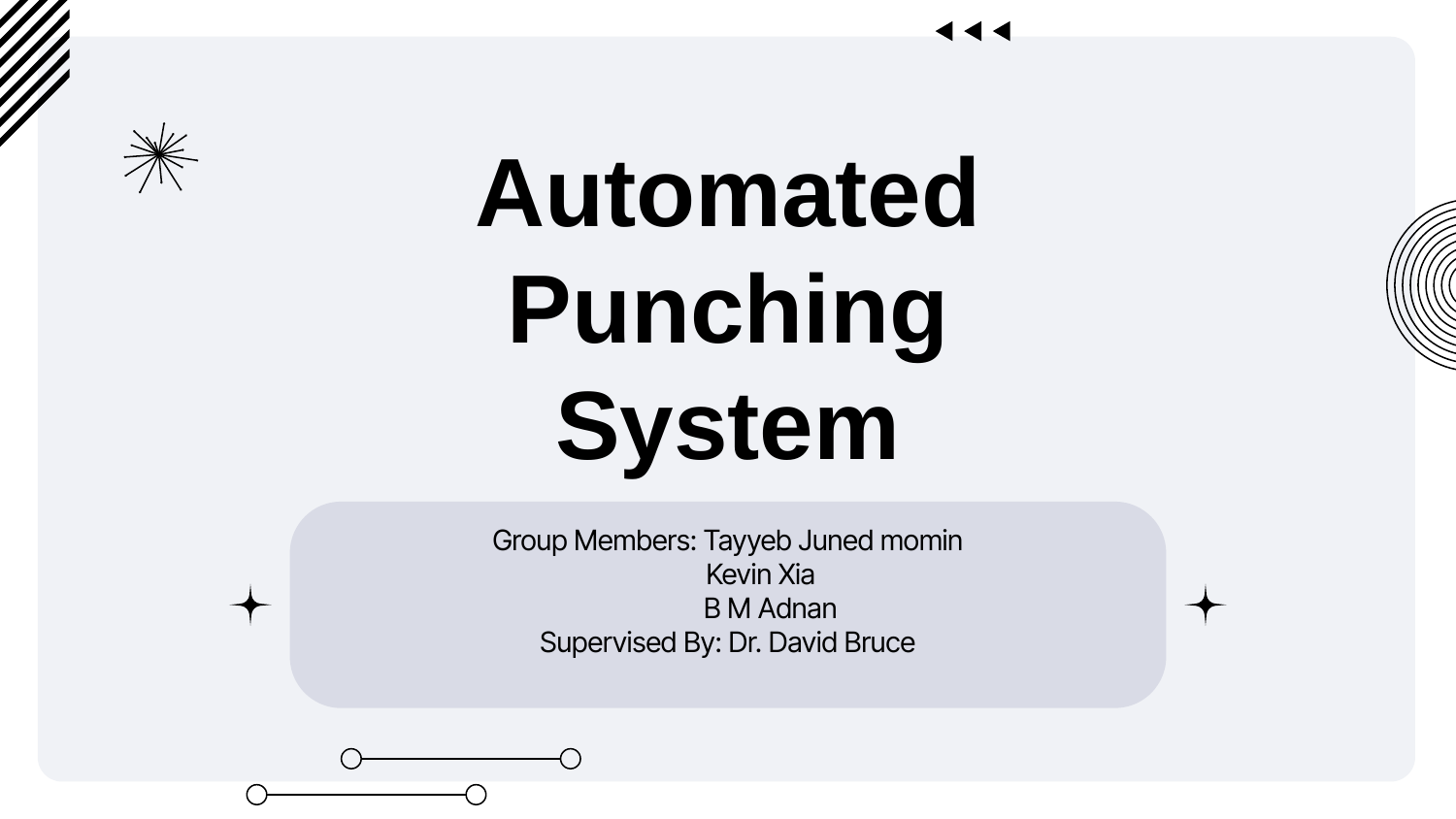

# Automated Punching System

Group Members: Tayyeb Juned momin
          Kevin Xia
             B M Adnan
Supervised By: Dr. David Bruce